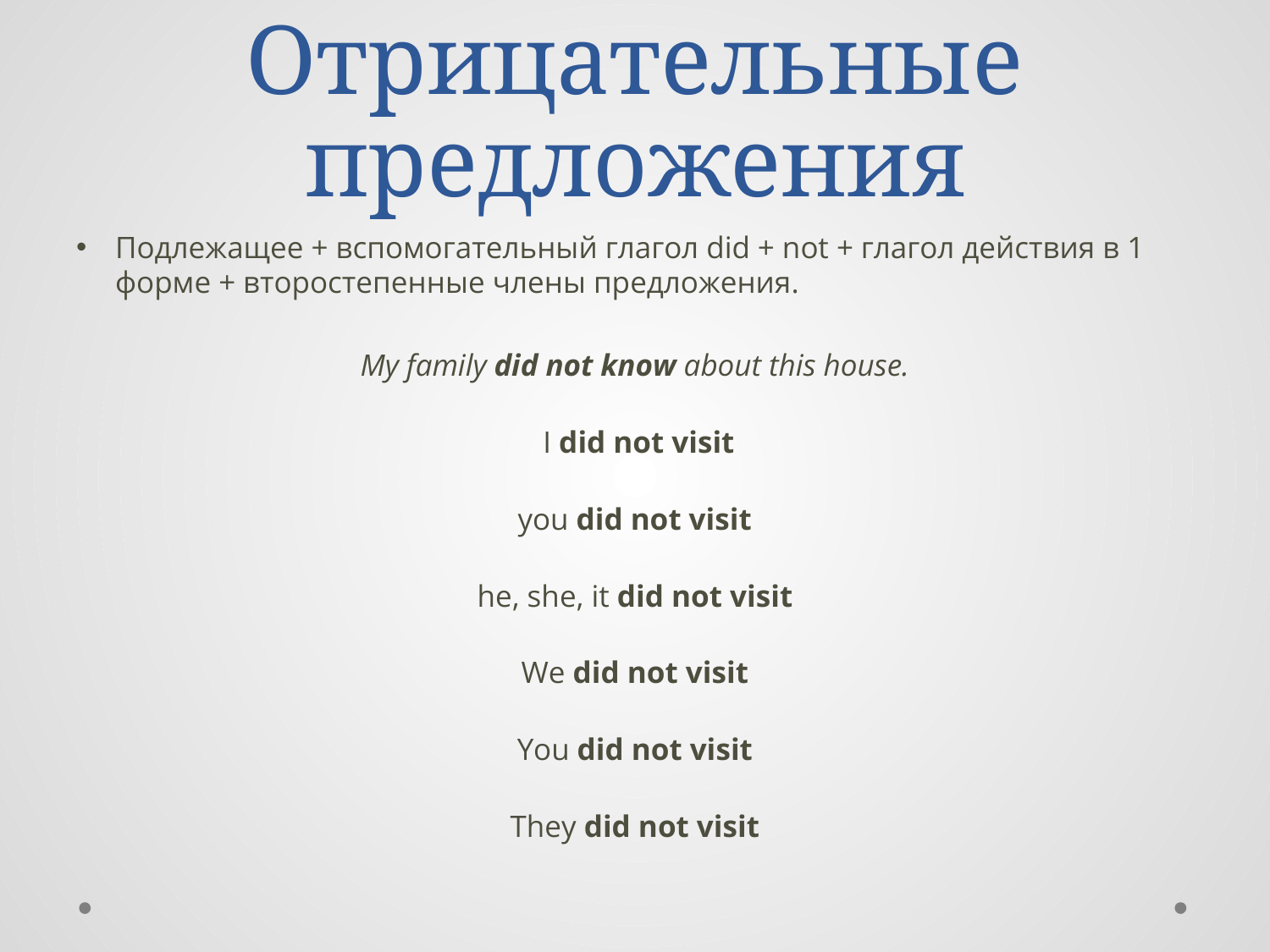

# Отрицательные предложения
Подлежащее + вспомогательный глагол did + not + глагол действия в 1 форме + второстепенные члены предложения.

My family did not know about this house.
 I did not visit
you did not visit
he, she, it did not visit
We did not visit
You did not visit
They did not visit